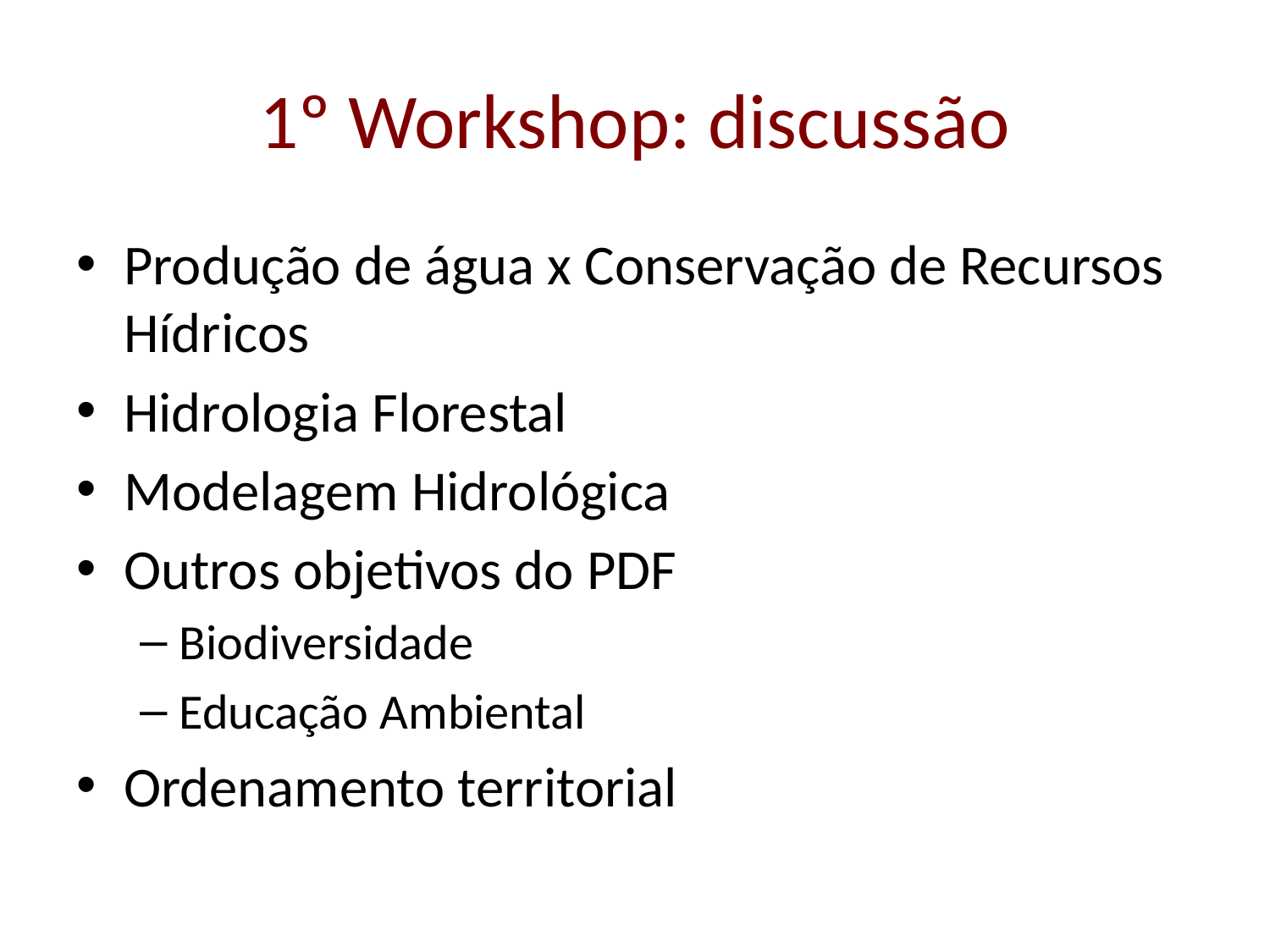

# 1º Workshop: discussão
Produção de água x Conservação de Recursos Hídricos
Hidrologia Florestal
Modelagem Hidrológica
Outros objetivos do PDF
Biodiversidade
Educação Ambiental
Ordenamento territorial